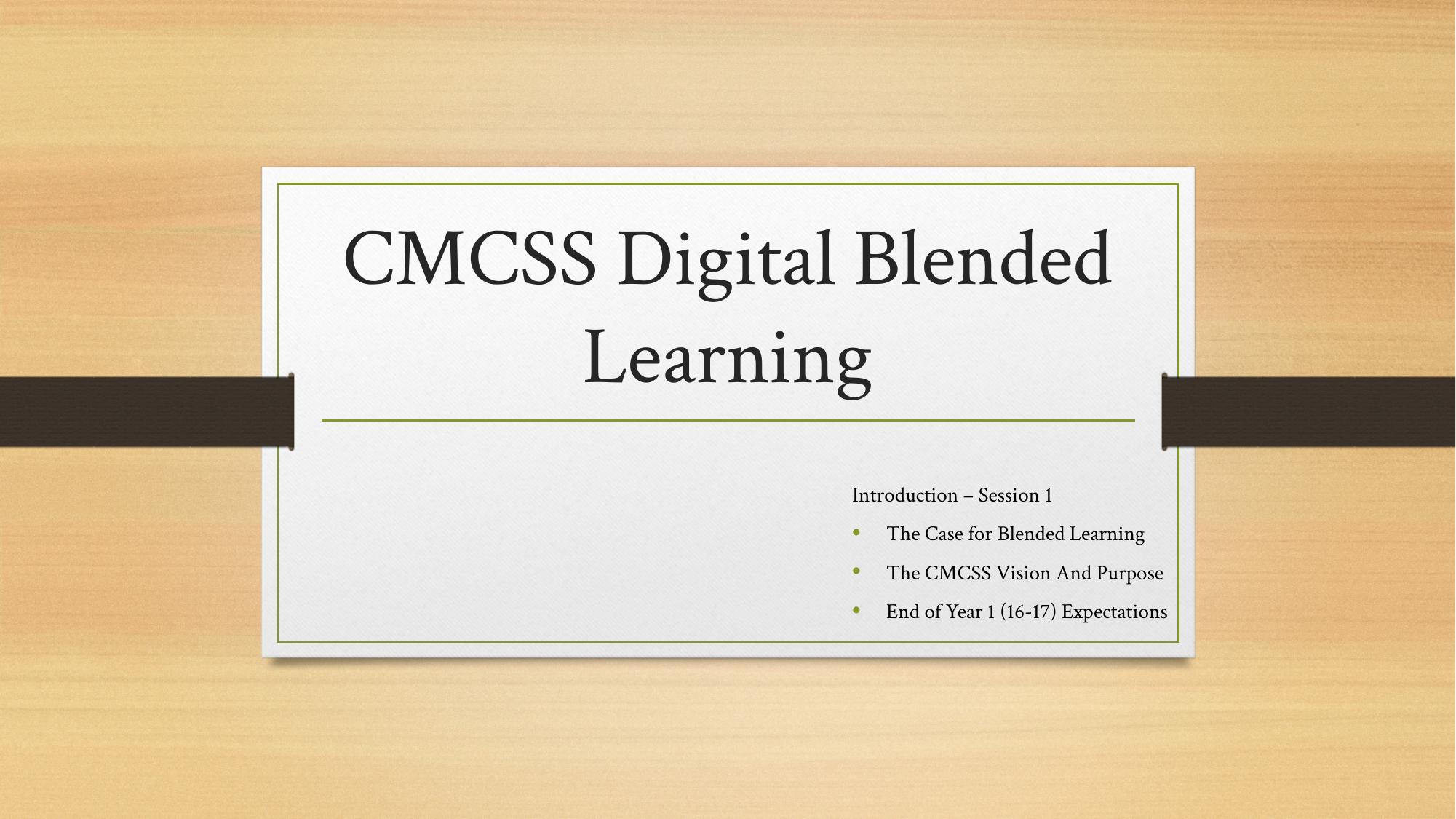

# CMCSS Digital Blended Learning
Introduction – Session 1
The Case for Blended Learning
The CMCSS Vision And Purpose
End of Year 1 (16-17) Expectations